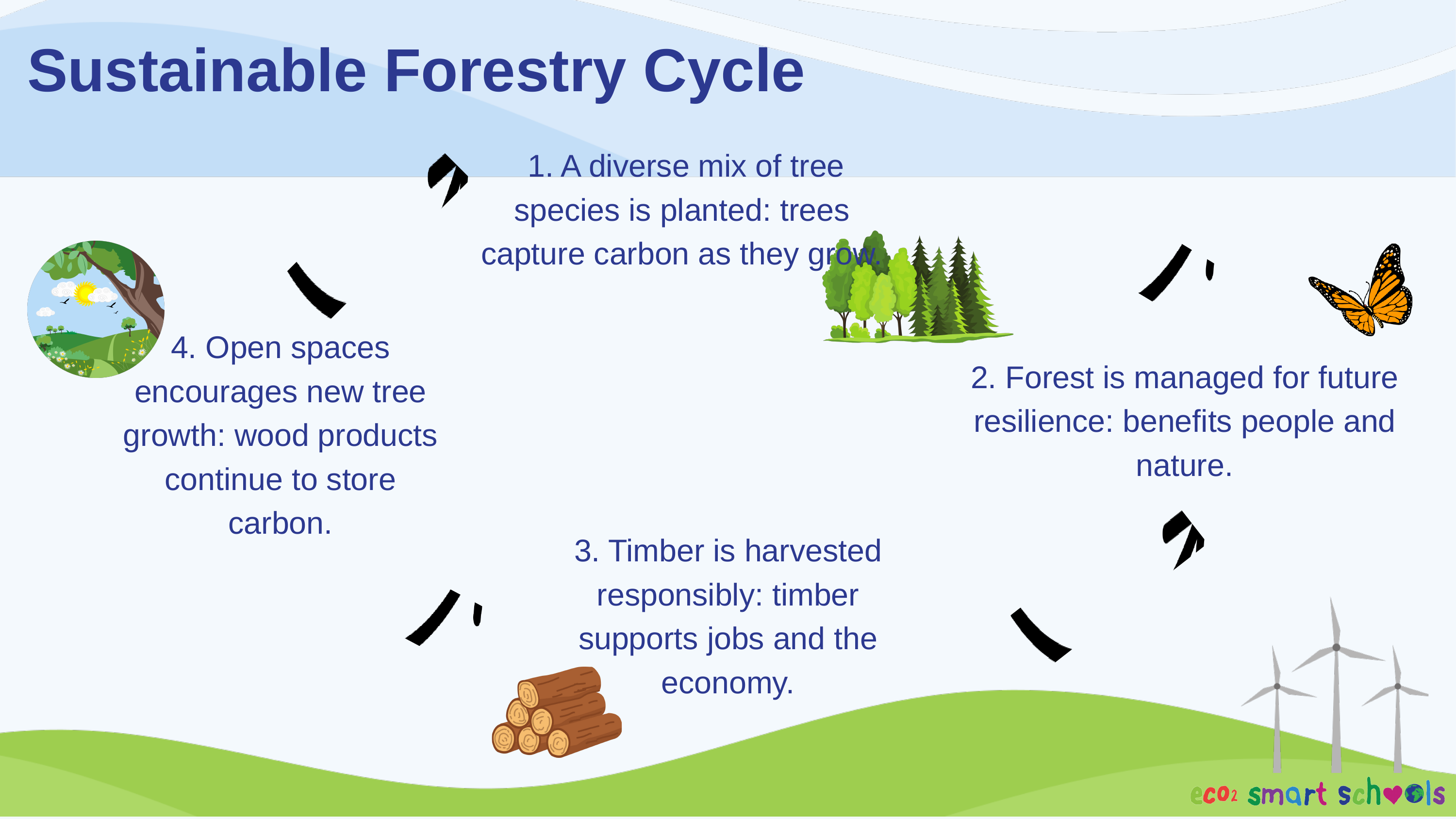

Sustainable Forestry Cycle
 1. A diverse mix of tree species is planted: trees capture carbon as they grow.

4. Open spaces encourages new tree growth: wood products continue to store carbon.
2. Forest is managed for future resilience: benefits people and nature.
3. Timber is harvested responsibly: timber supports jobs and the economy.